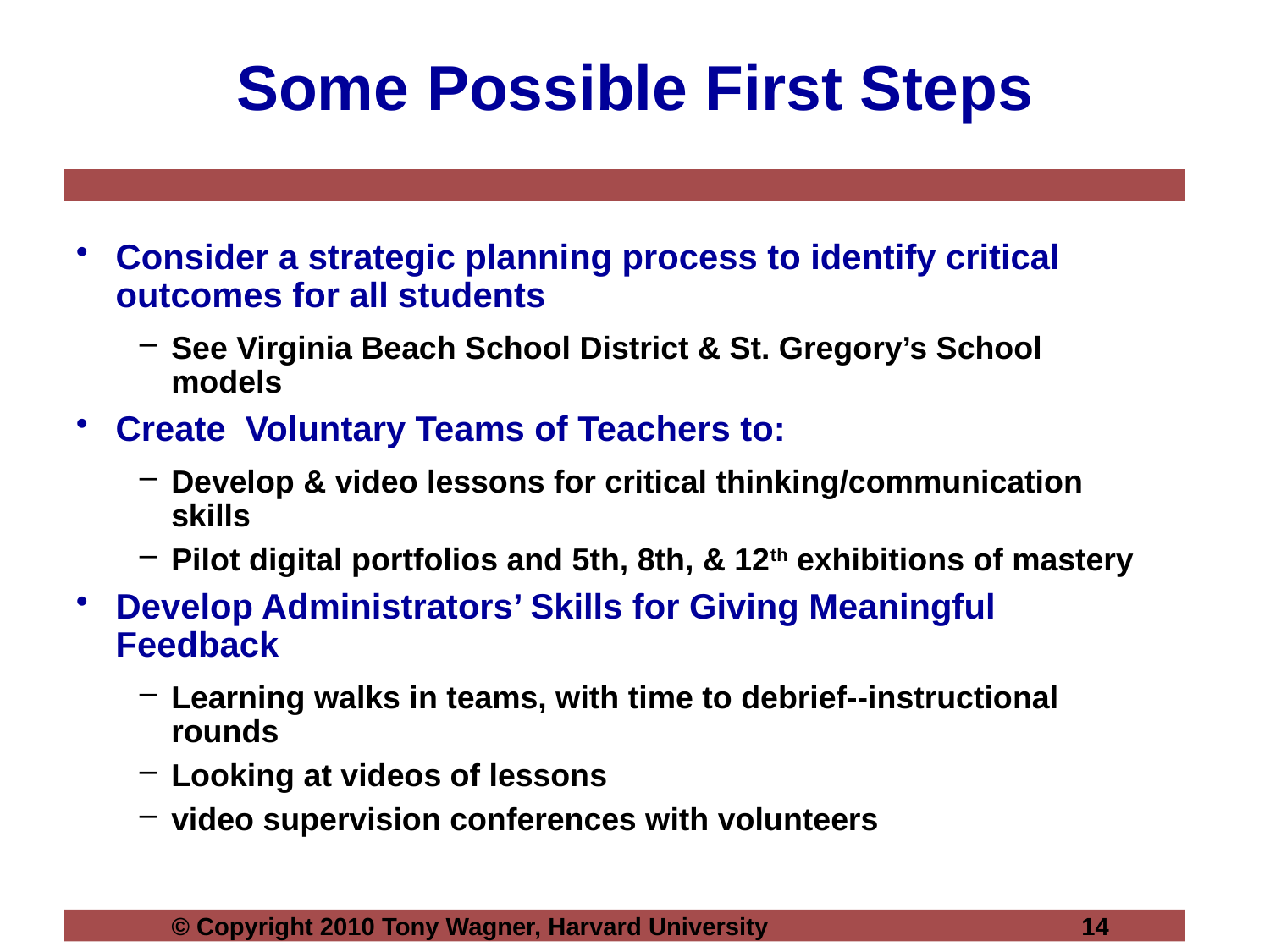

# Some Possible First Steps
Consider a strategic planning process to identify critical outcomes for all students
See Virginia Beach School District & St. Gregory’s School models
Create  Voluntary Teams of Teachers to:
Develop & video lessons for critical thinking/communication skills
Pilot digital portfolios and 5th, 8th, & 12th exhibitions of mastery
Develop Administrators’ Skills for Giving Meaningful Feedback
Learning walks in teams, with time to debrief--instructional rounds
Looking at videos of lessons
video supervision conferences with volunteers